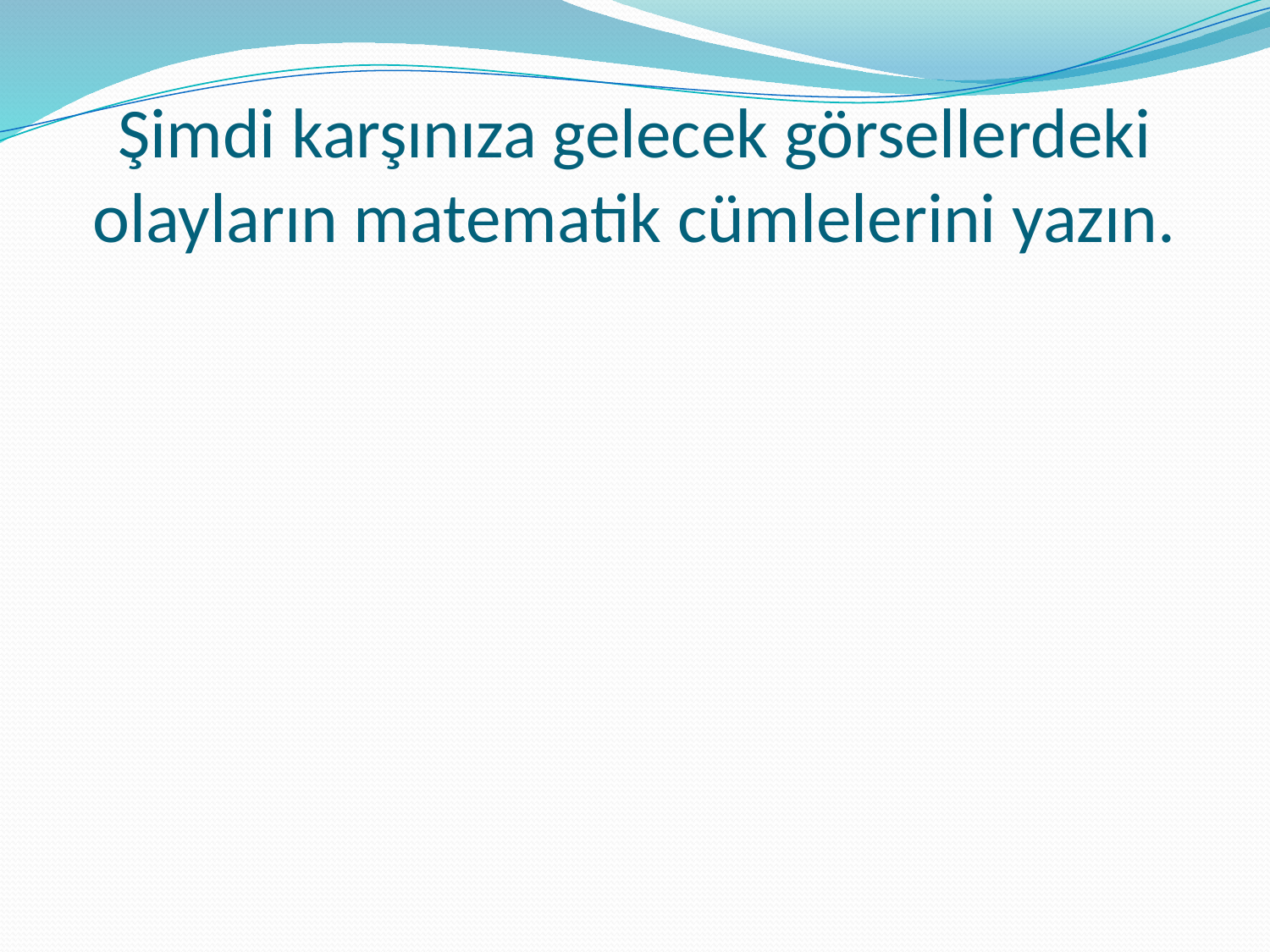

# Şimdi karşınıza gelecek görsellerdeki olayların matematik cümlelerini yazın.